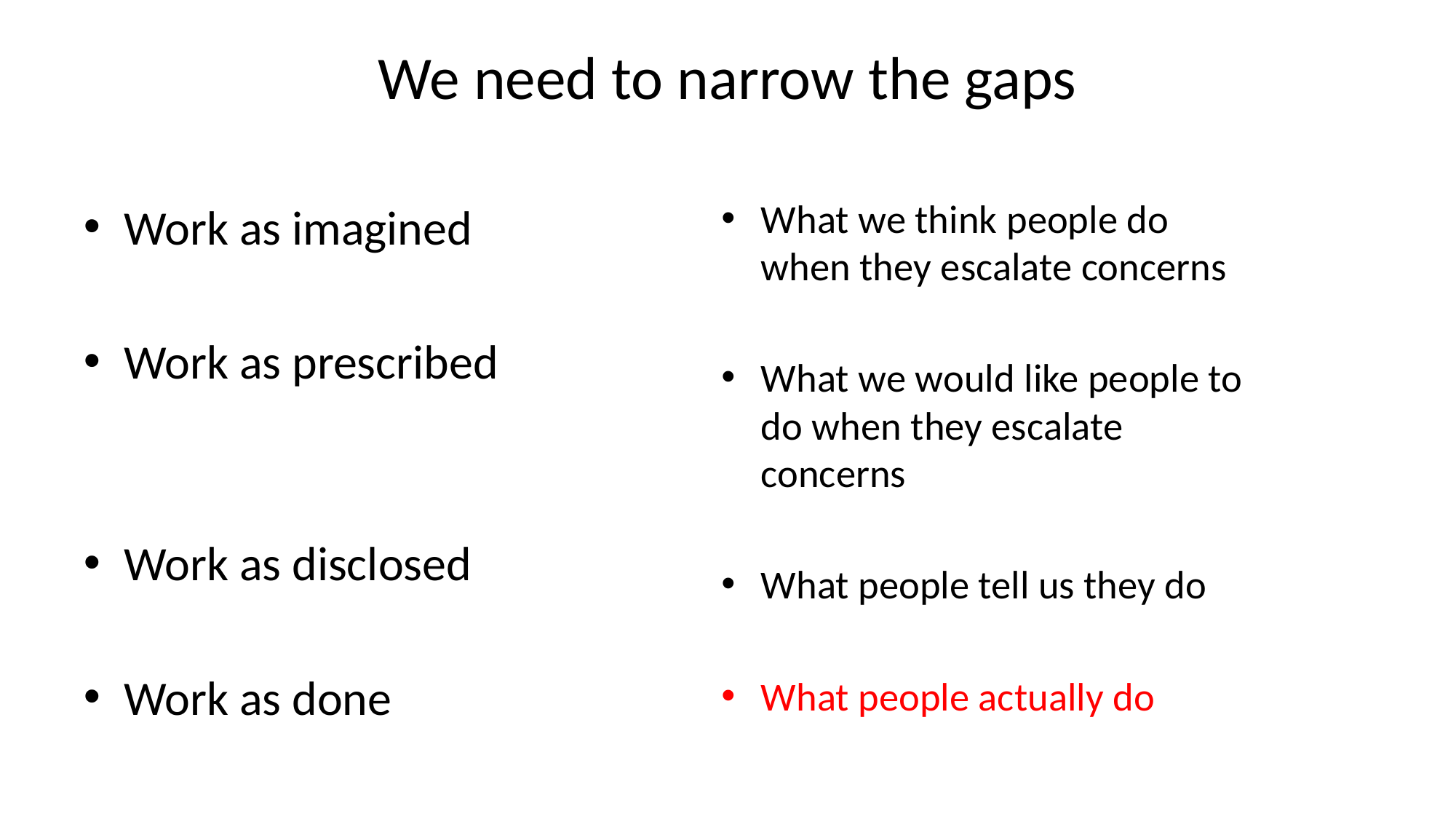

# We need to narrow the gaps
What we think people do when they escalate concerns

What we would like people to do when they escalate concerns

What people tell us they do

What people actually do
Work as imagined

Work as prescribed

Work as disclosed

Work as done